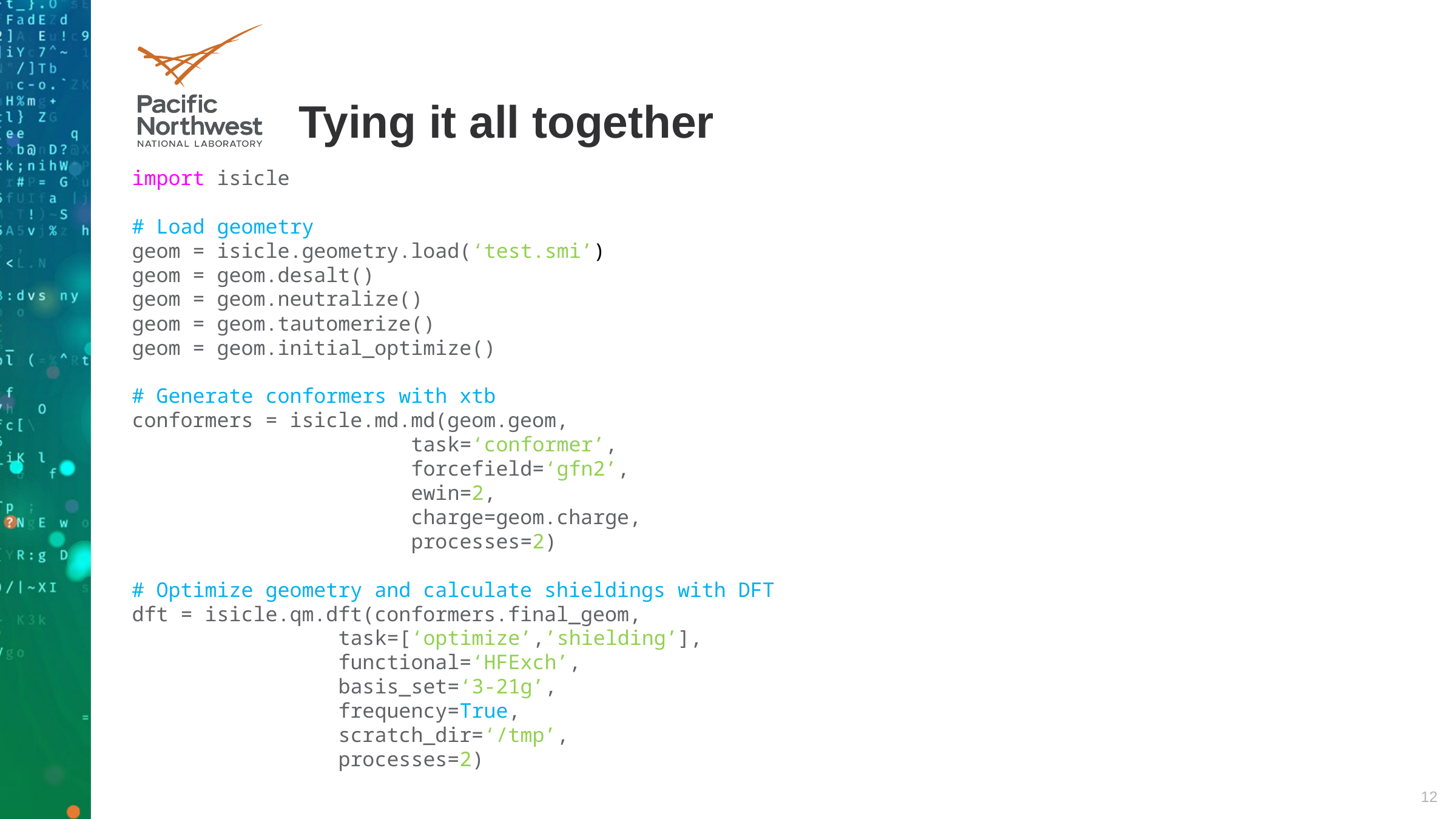

Tying it all together
import isicle

# Load geometry
geom = isicle.geometry.load(‘test.smi’)
geom = geom.desalt()
geom = geom.neutralize()
geom = geom.tautomerize()
geom = geom.initial_optimize()

# Generate conformers with xtb
conformers = isicle.md.md(geom.geom,
		        task=‘conformer’,
		        forcefield=‘gfn2’,
		        ewin=2,
		        charge=geom.charge,
		        processes=2)

# Optimize geometry and calculate shieldings with DFT
dft = isicle.qm.dft(conformers.final_geom,
		  task=[‘optimize’,’shielding’],
		  functional=‘HFExch’,
		  basis_set=‘3-21g’,
		  frequency=True,
		  scratch_dir=‘/tmp’,
		  processes=2)
12